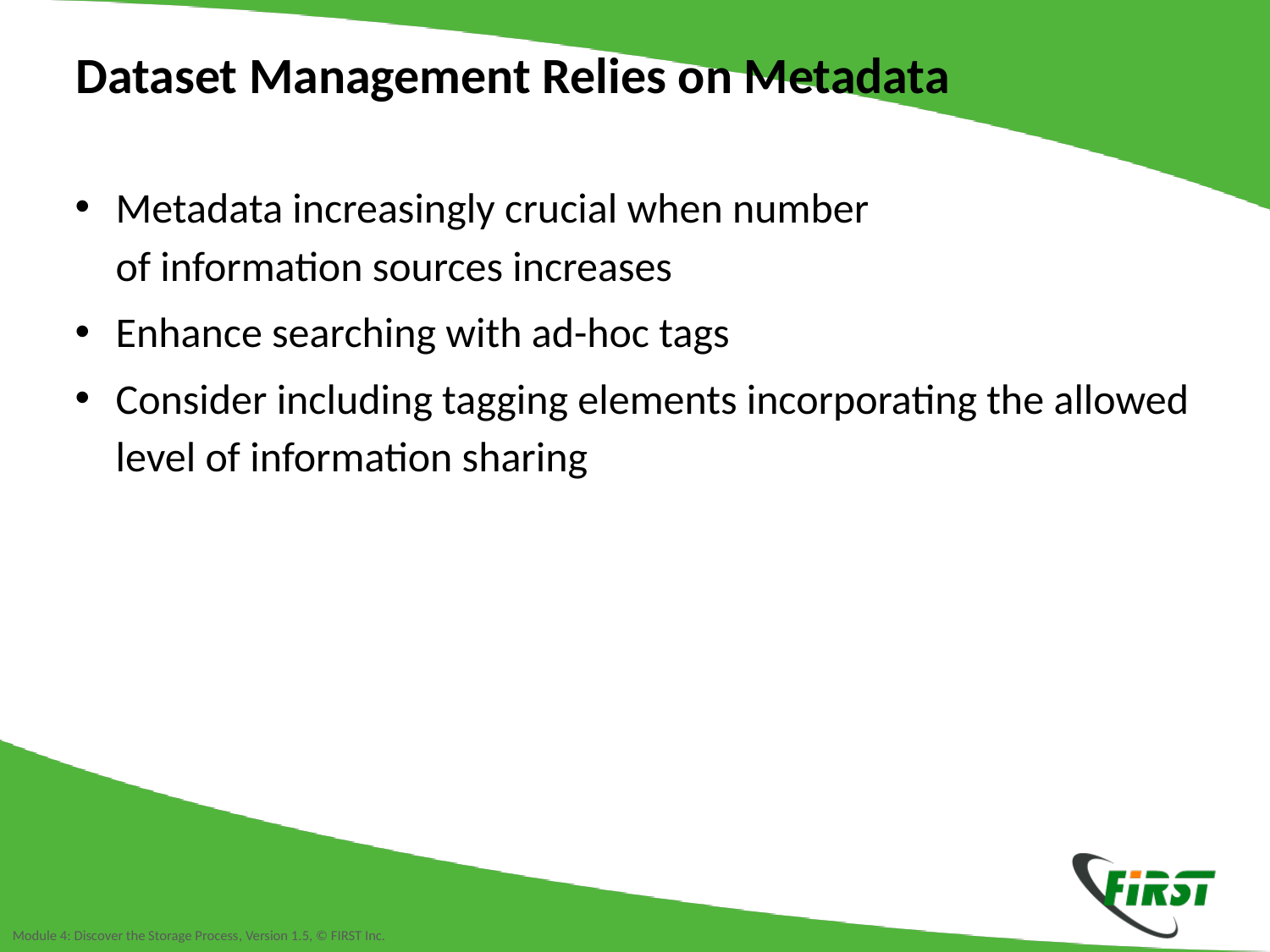

Dataset Management Relies on Metadata
Metadata increasingly crucial when number
of information sources increases
Enhance searching with ad-hoc tags
Consider including tagging elements incorporating the allowed level of information sharing